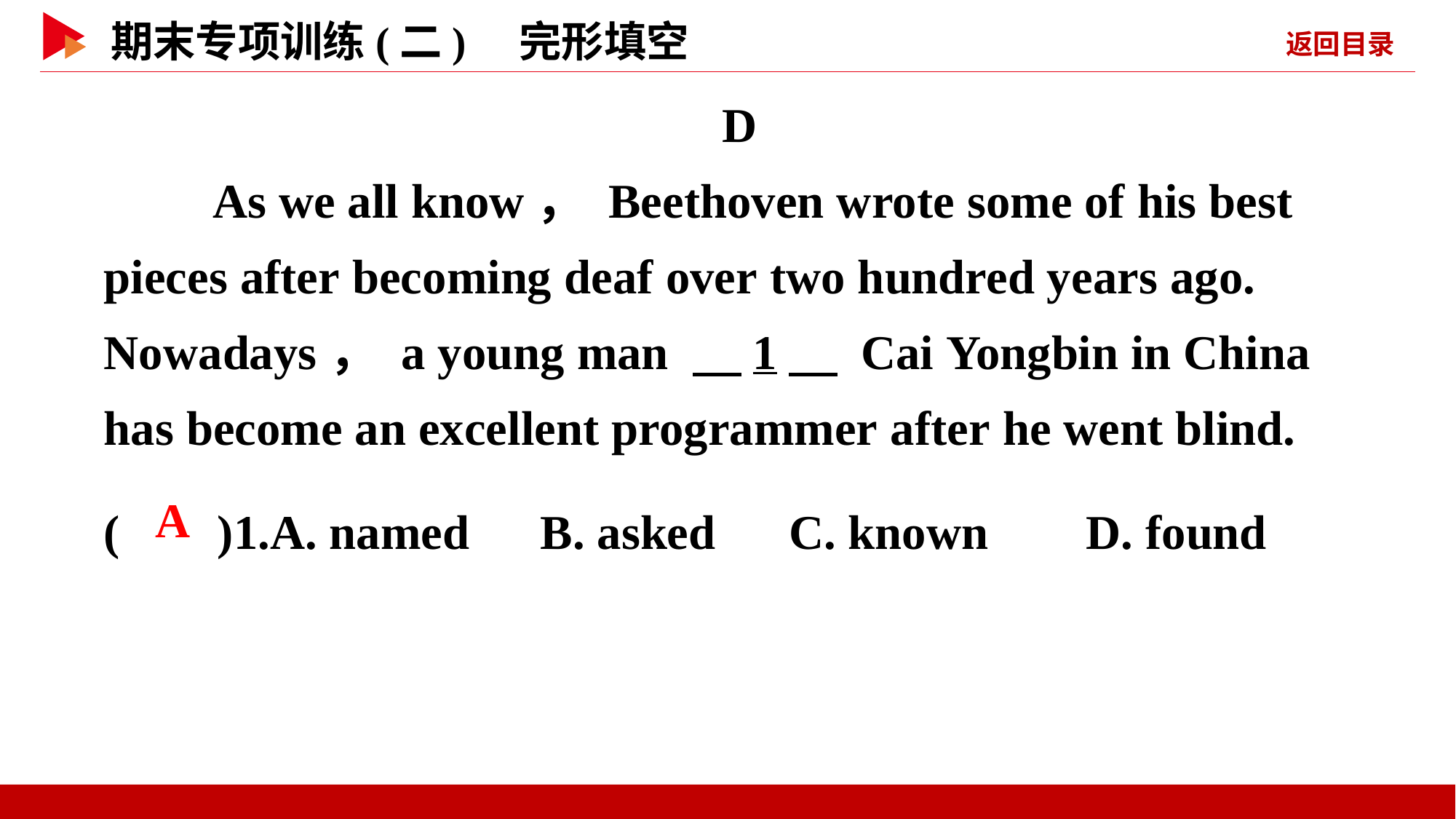

D
　　As we all know， Beethoven wrote some of his best pieces after becoming deaf over two hundred years ago. Nowadays， a young man 　1　 Cai Yongbin in China has become an excellent programmer after he went blind.
(        )1.A. named	B. asked      C. known	D. found
   A